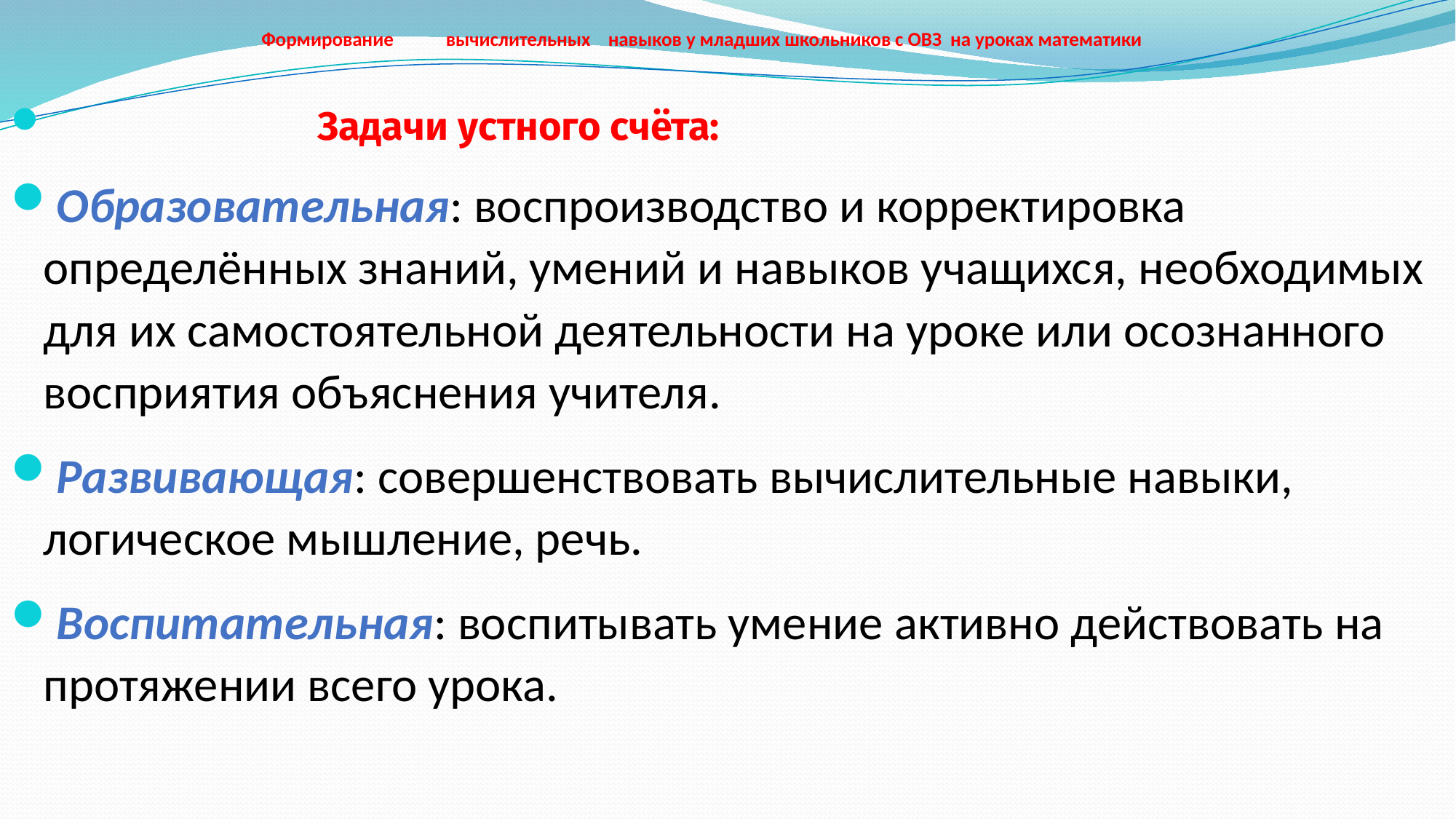

# Формирование            вычислительных    навыков у младших школьников с ОВЗ  на уроках математики
                             Задачи устного счёта:
Образовательная: воспроизводство и корректировка определённых знаний, умений и навыков учащихся, необходимых для их самостоятельной деятельности на уроке или осознанного восприятия объяснения учителя.
Развивающая: совершенствовать вычислительные навыки, логическое мышление, речь.
Воспитательная: воспитывать умение активно действовать на протяжении всего урока.